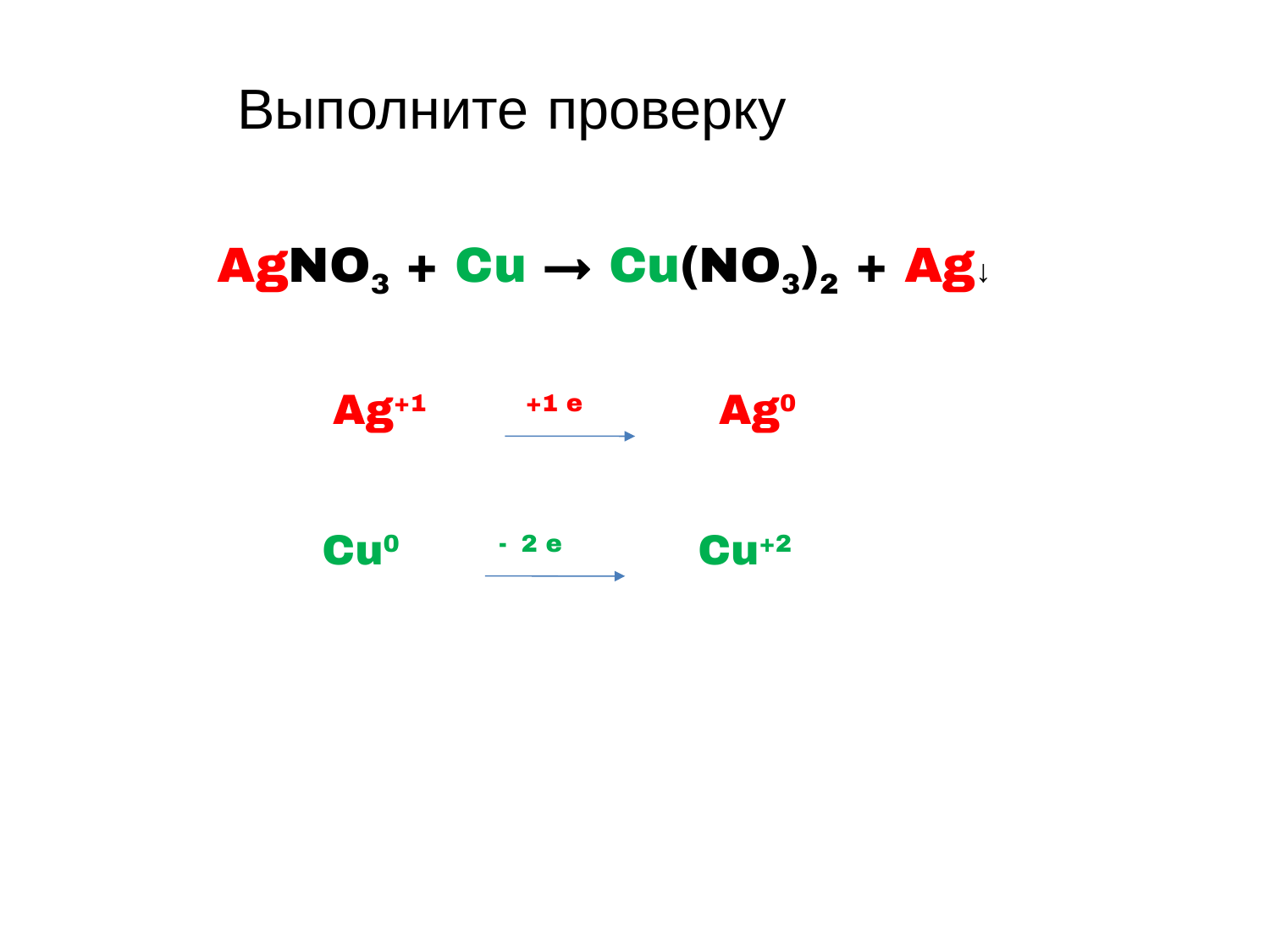

Выполните проверку
AgNO3 + Cu → Cu(NO3)2 + Ag↓

Ag+1       +1 e          Ag0
Cu0       - 2 e          Cu+2